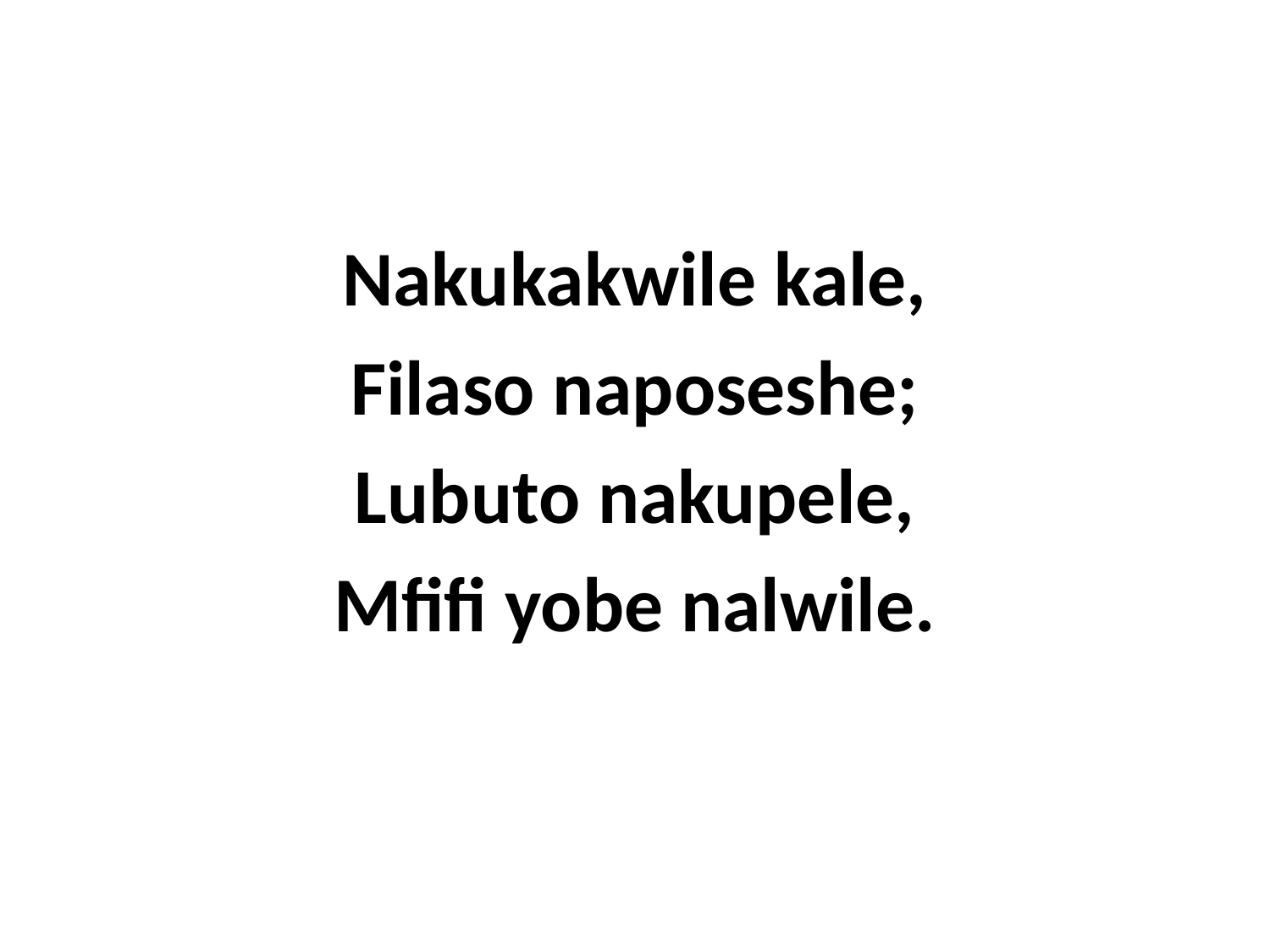

Nakukakwile kale,
Filaso naposeshe;
Lubuto nakupele,
Mfifi yobe nalwile.